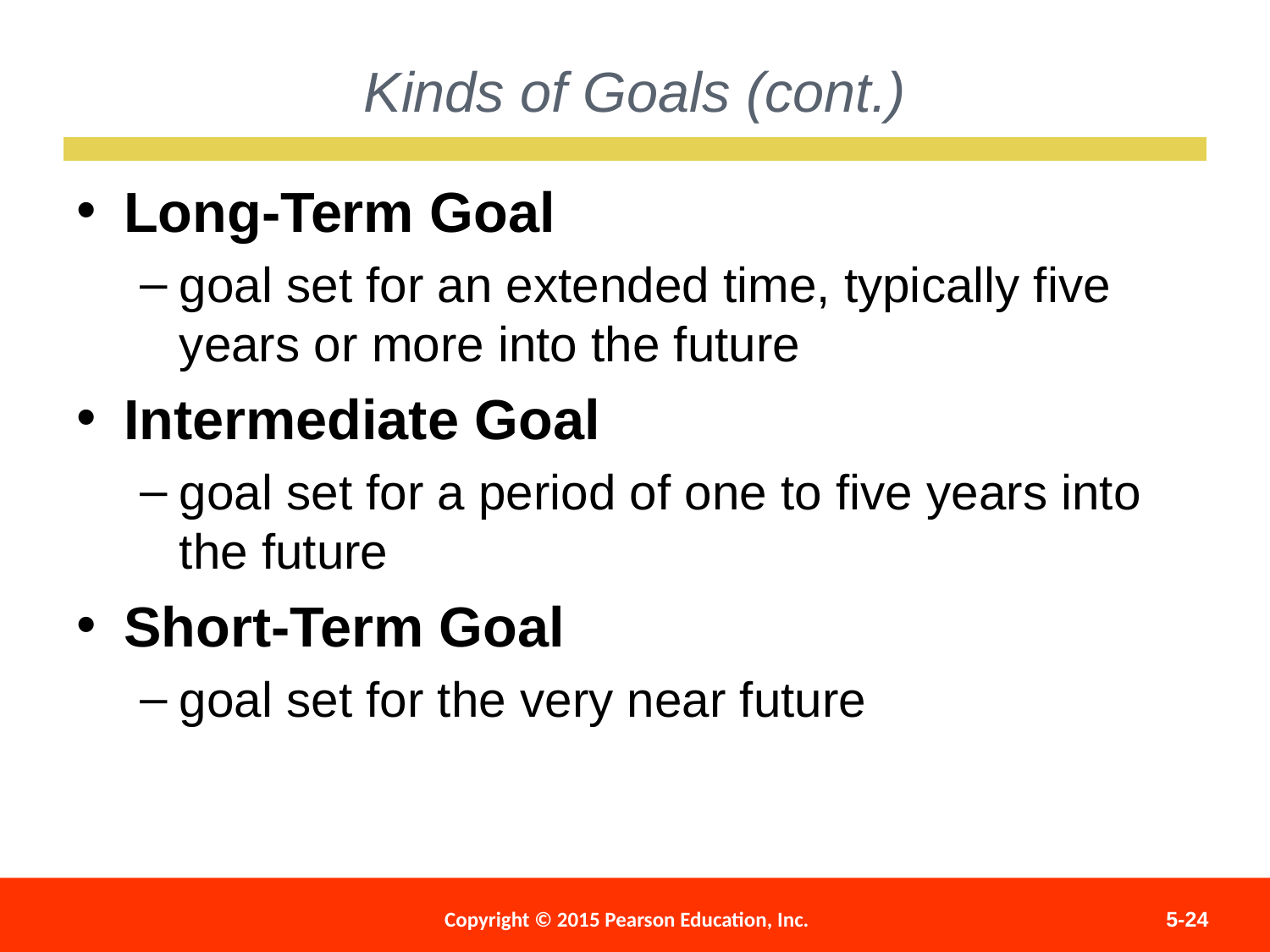

Kinds of Goals (cont.)
Long-Term Goal
goal set for an extended time, typically five years or more into the future
Intermediate Goal
goal set for a period of one to five years into the future
Short-Term Goal
goal set for the very near future